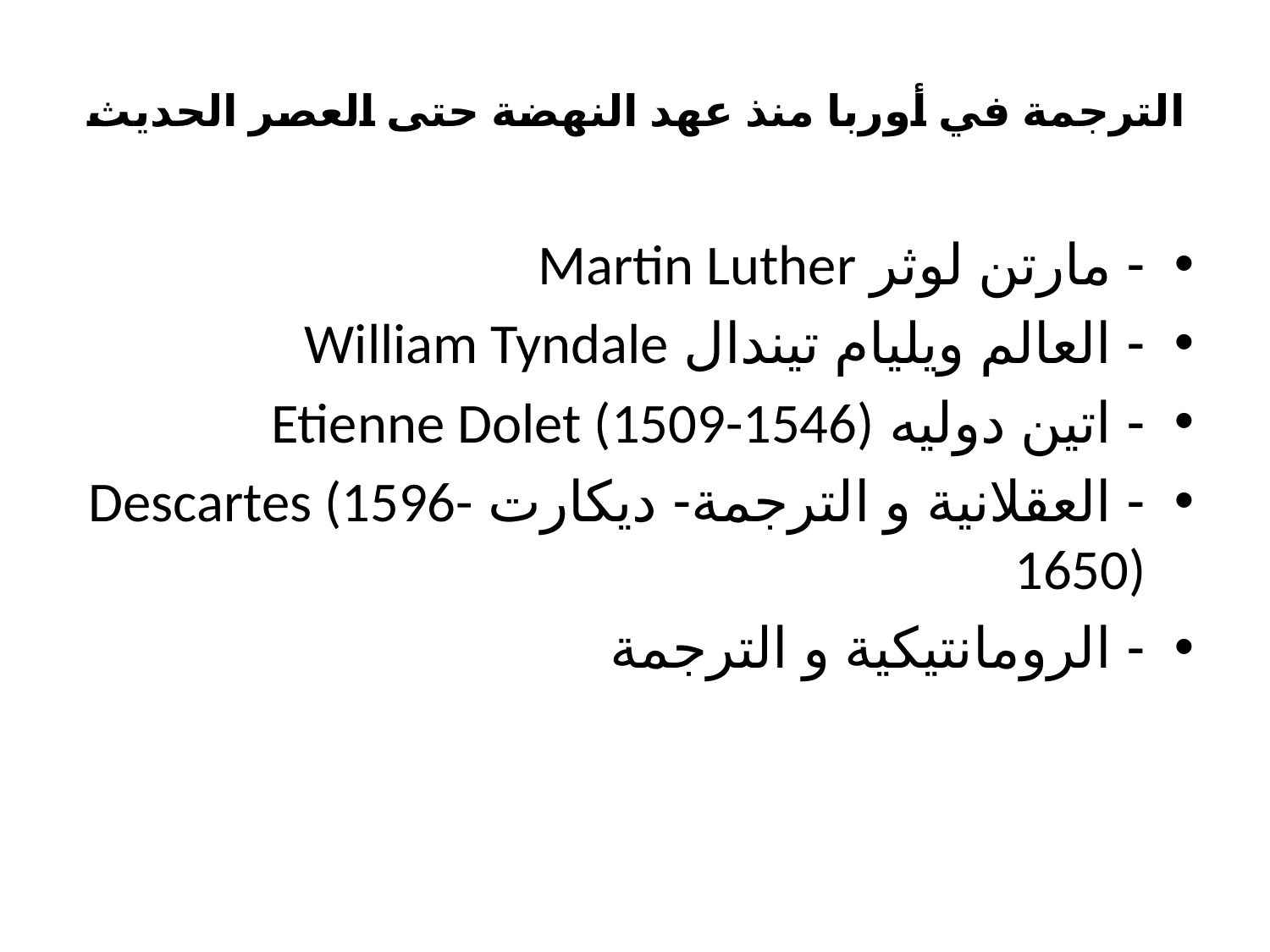

# الترجمة في أوربا منذ عهد النهضة حتى العصر الحديث
- مارتن لوثر Martin Luther
- العالم ويليام تيندال William Tyndale
- اتين دوليه Etienne Dolet (1509-1546)
- العقلانية و الترجمة- ديكارت Descartes (1596-1650)
- الرومانتيكية و الترجمة